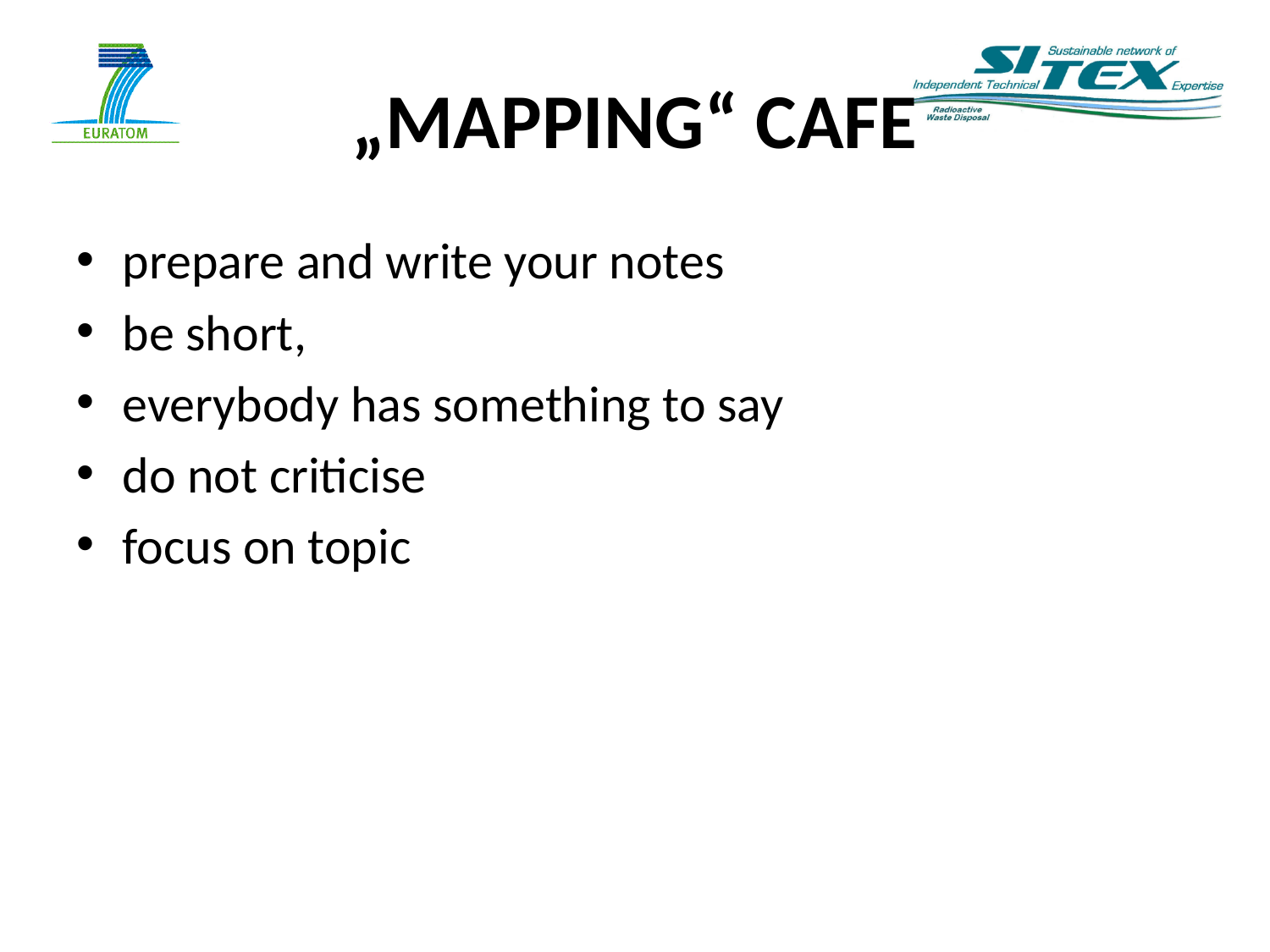

# „MAPPING“ CAFE
prepare and write your notes
be short,
everybody has something to say
do not criticise
focus on topic